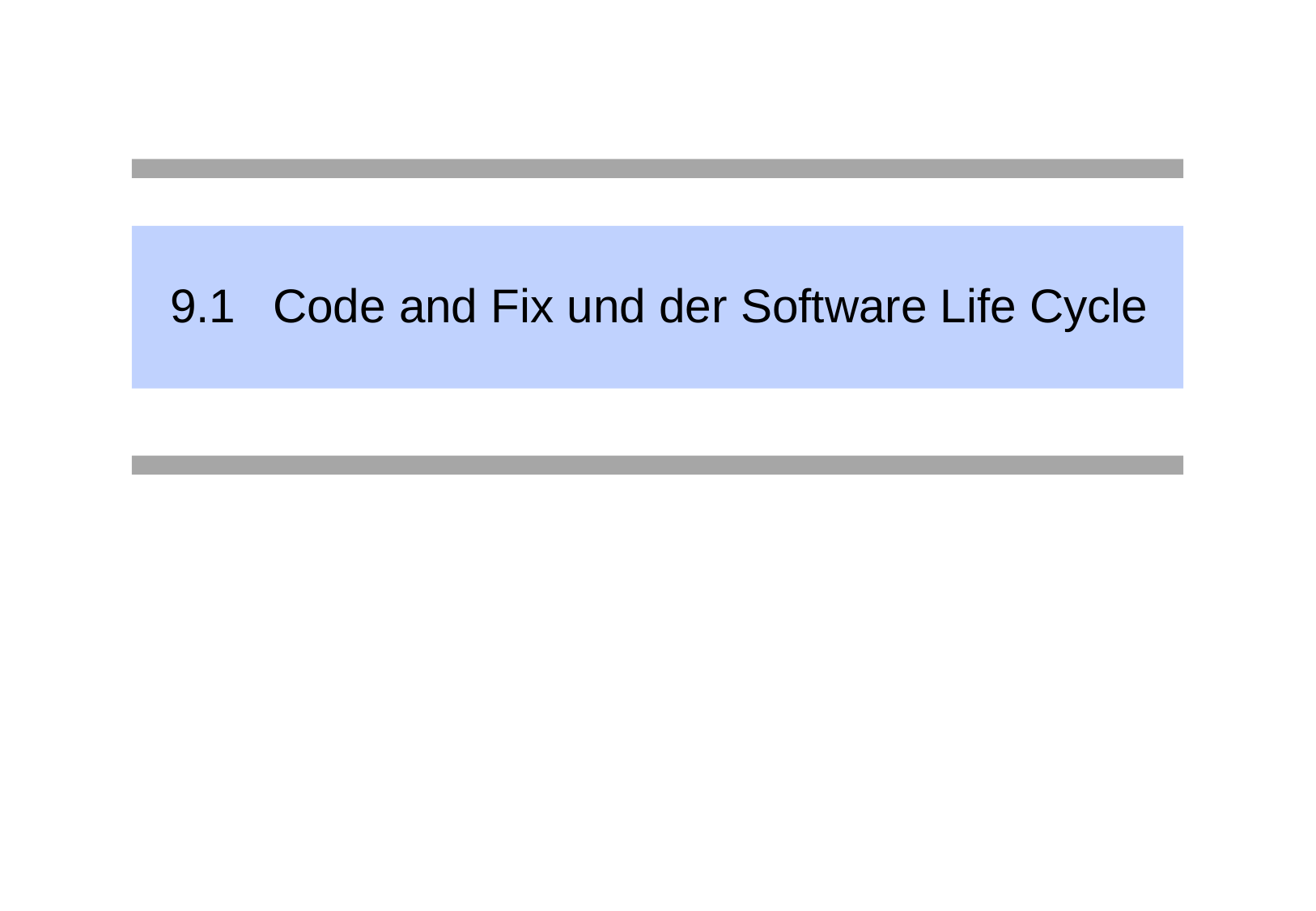

# 9.1	Code and Fix und der Software Life Cycle